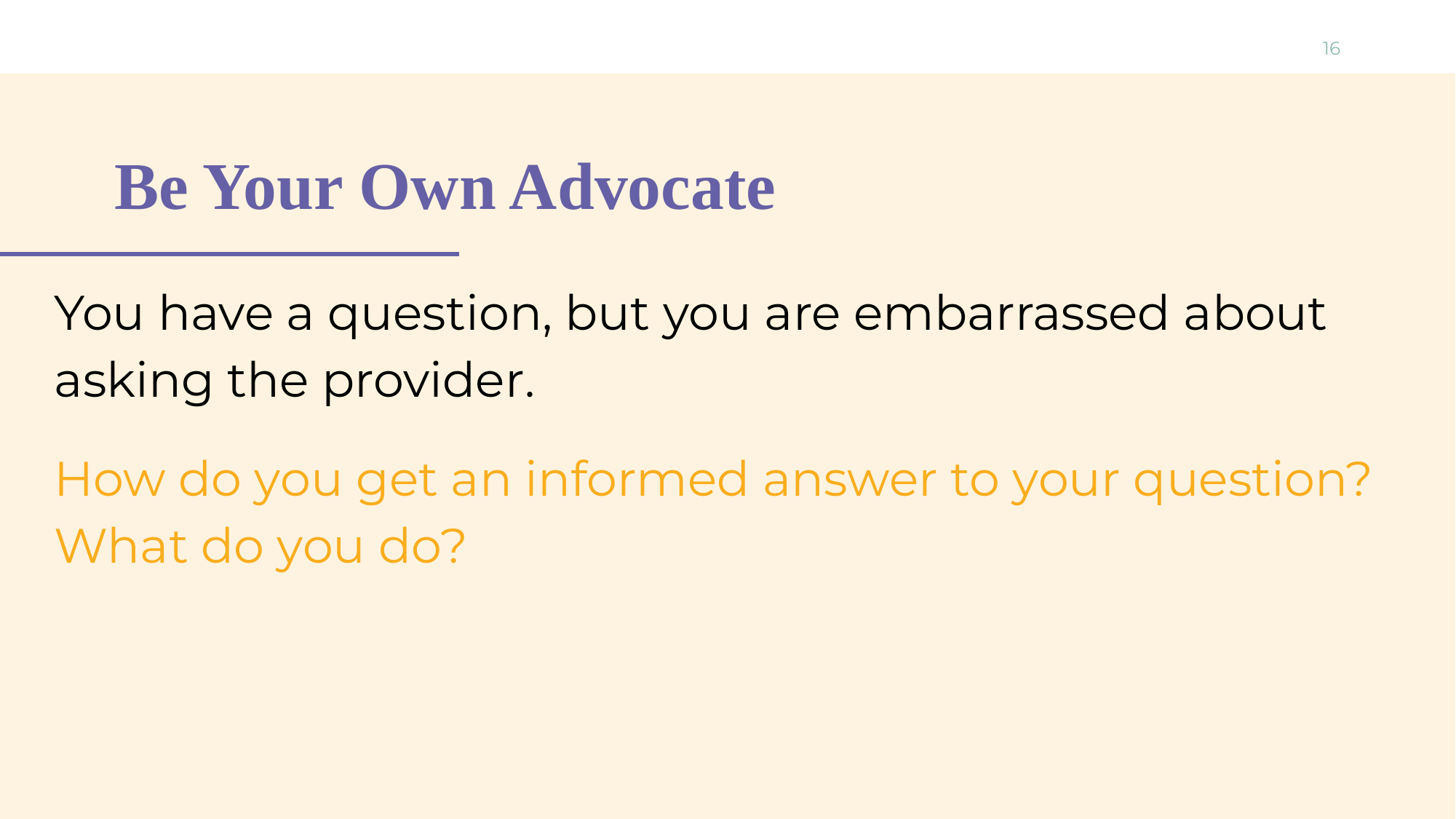

16
# Be Your Own Advocate
You have a question, but you are embarrassed about asking the provider.
How do you get an informed answer to your question? What do you do?